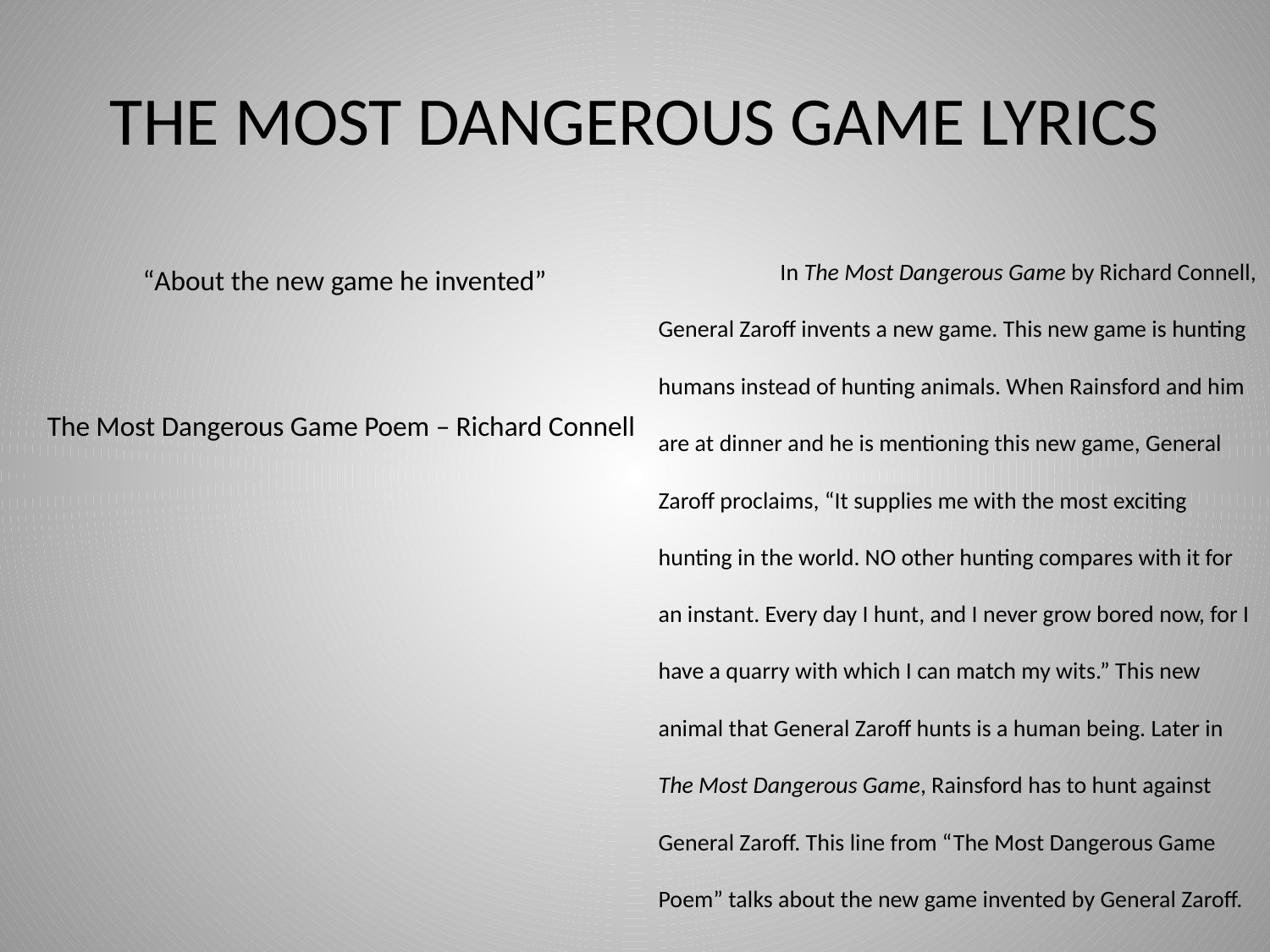

# THE MOST DANGEROUS GAME LYRICS
“About the new game he invented”

The Most Dangerous Game Poem – Richard Connell

	In The Most Dangerous Game by Richard Connell, General Zaroff invents a new game. This new game is hunting humans instead of hunting animals. When Rainsford and him are at dinner and he is mentioning this new game, General Zaroff proclaims, “It supplies me with the most exciting hunting in the world. NO other hunting compares with it for an instant. Every day I hunt, and I never grow bored now, for I have a quarry with which I can match my wits.” This new animal that General Zaroff hunts is a human being. Later in The Most Dangerous Game, Rainsford has to hunt against General Zaroff. This line from “The Most Dangerous Game Poem” talks about the new game invented by General Zaroff.